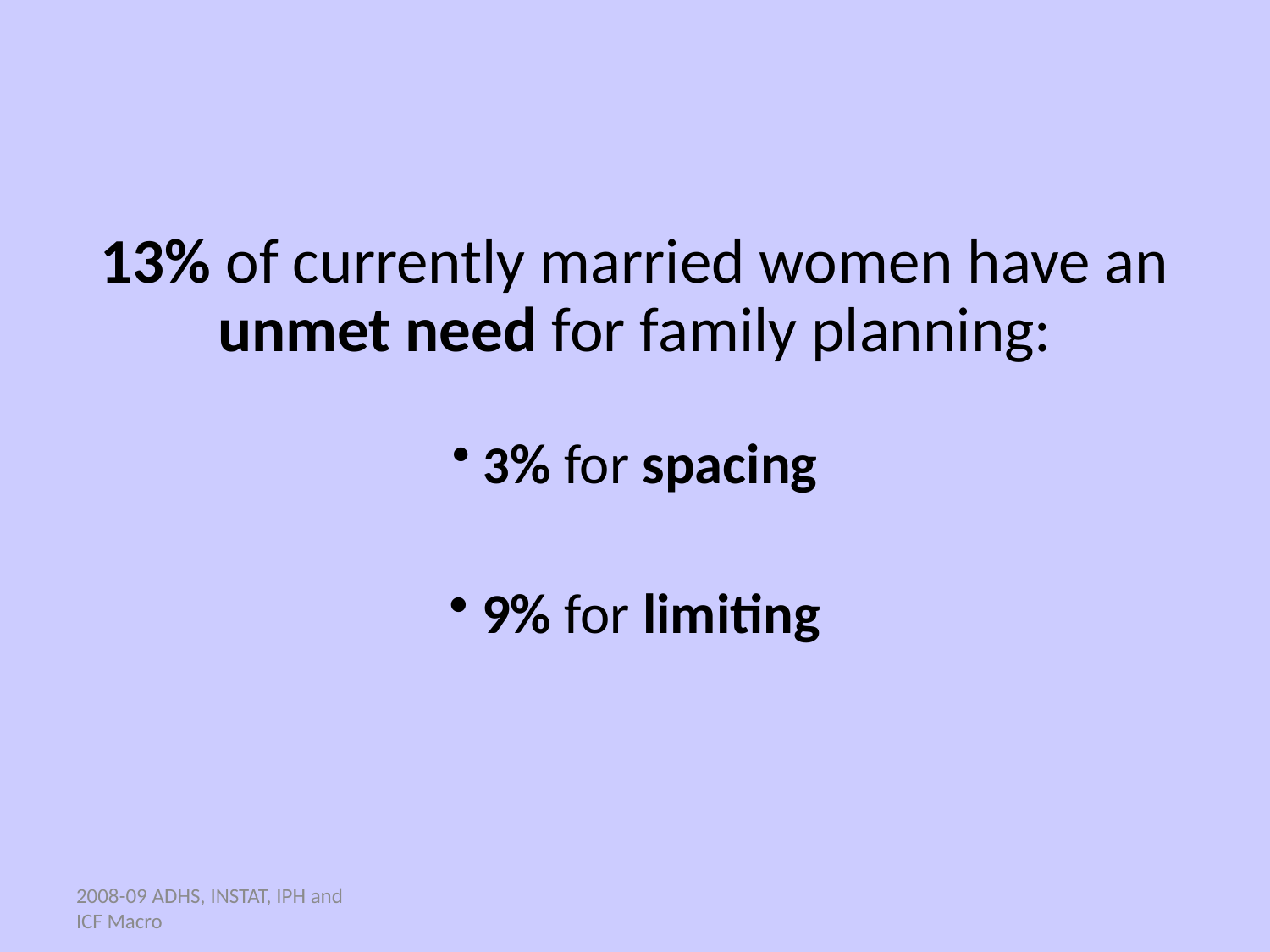

13% of currently married women have an unmet need for family planning:

 3% for spacing

 9% for limiting

2008-09 ADHS, INSTAT, IPH and ICF Macro